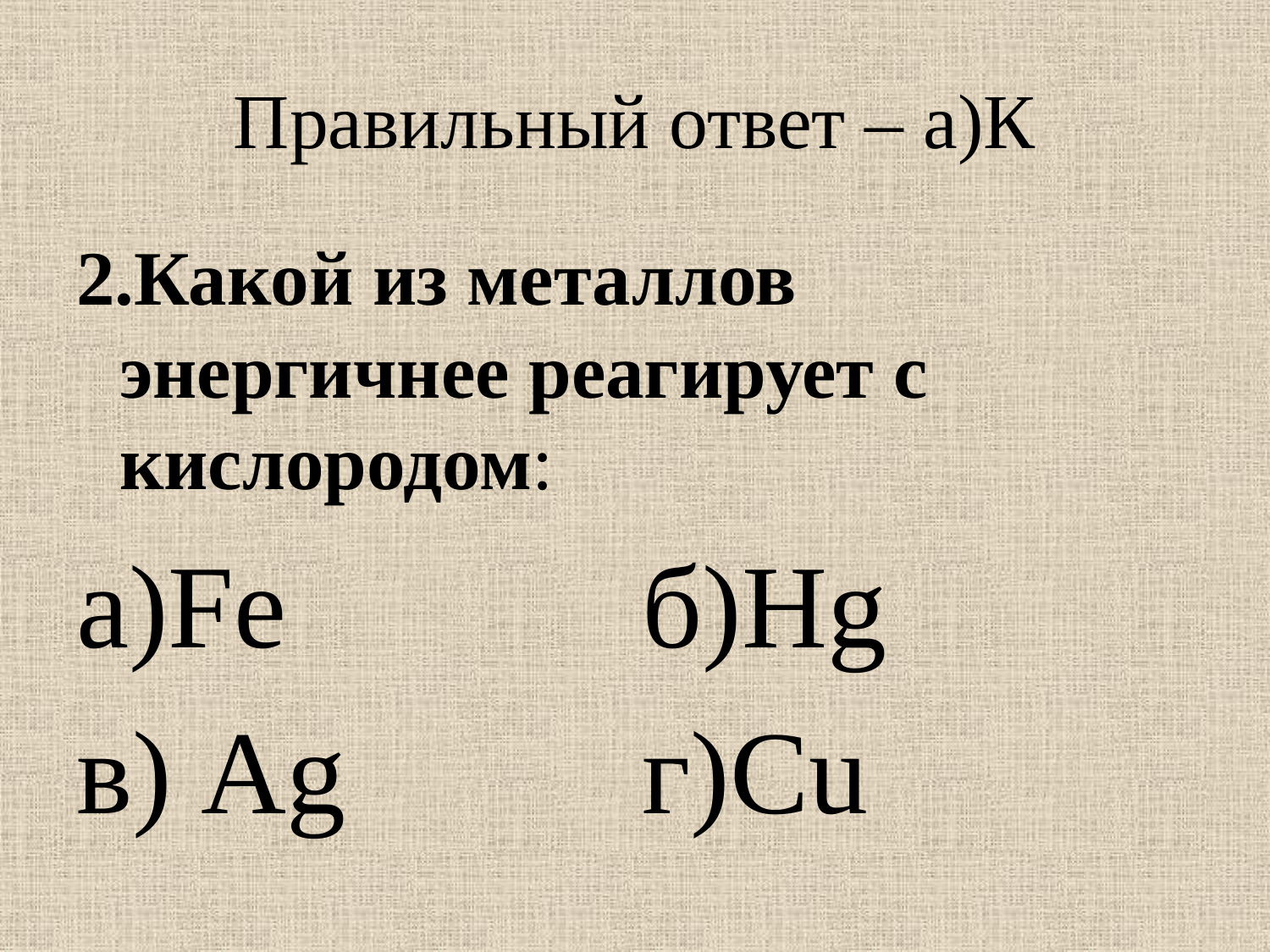

# Правильный ответ – а)К
2.Какой из металлов энергичнее реагирует с кислородом:
а)Fe            б)Hg
в) Ag          г)Cu